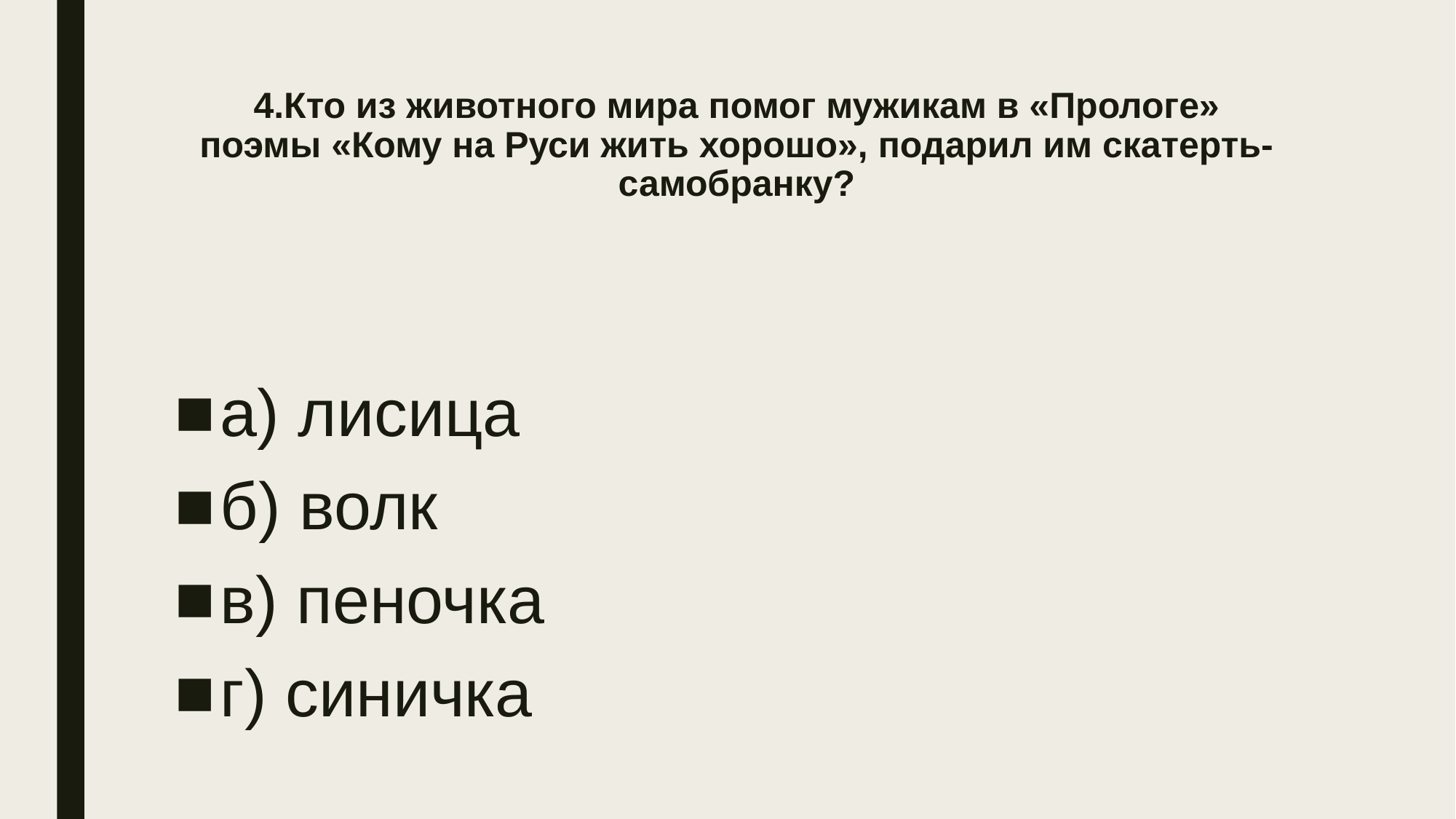

# 4.Кто из животного мира помог мужикам в «Прологе» поэмы «Кому на Руси жить хорошо», подарил им скатерть-самобранку?
а) лисица
б) волк
в) пеночка
г) синичка